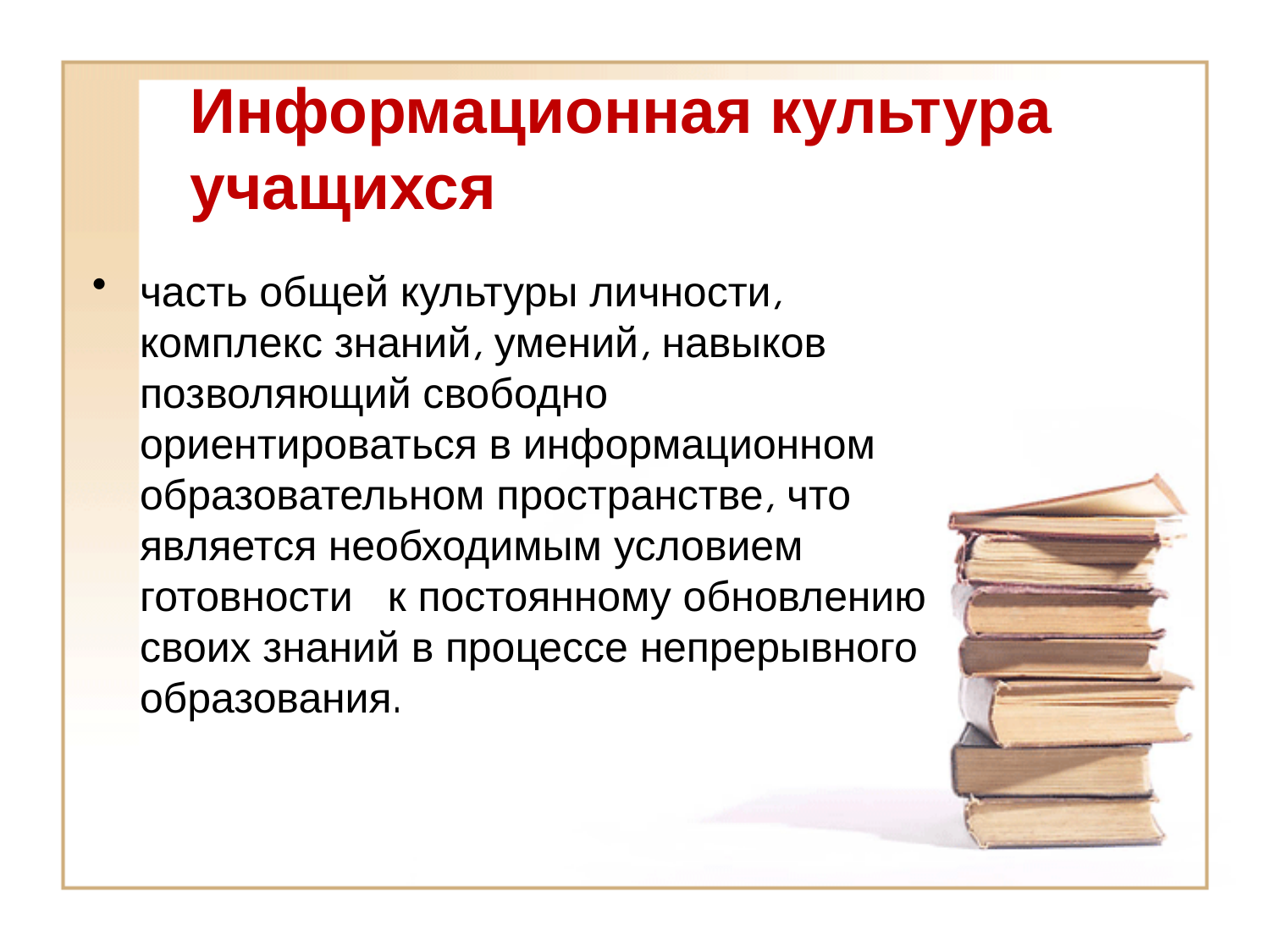

# Информационная культура учащихся
часть общей культуры личности, комплекс знаний, умений, навыков позволяющий свободно ориентироваться в информационном  образовательном пространстве, что является необходимым условием готовности   к постоянному обновлению своих знаний в процессе непрерывного образования.